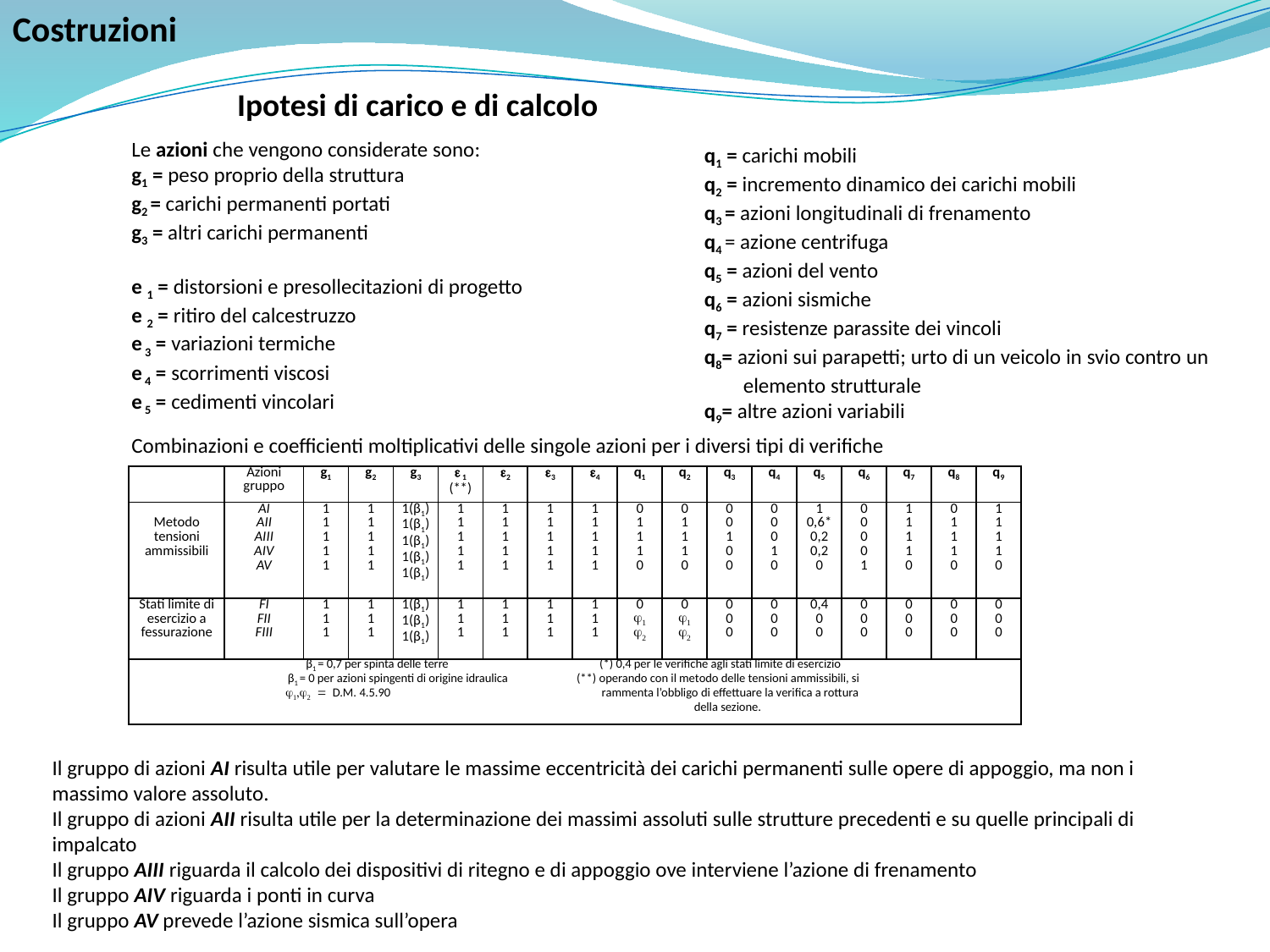

Costruzioni
Ipotesi di carico e di calcolo
Le azioni che vengono considerate sono:
g1 = peso proprio della struttura
g2 = carichi permanenti portati
g3 = altri carichi permanenti

e 1 = distorsioni e presollecitazioni di progetto
e 2 = ritiro del calcestruzzo
e 3 = variazioni termiche
e 4 = scorrimenti viscosi
e 5 = cedimenti vincolari

q1 = carichi mobili
q2 = incremento dinamico dei carichi mobili
q3 = azioni longitudinali di frenamento
q4 = azione centrifuga
q5 = azioni del vento
q6 = azioni sismiche
q7 = resistenze parassite dei vincoli
q8= azioni sui parapetti; urto di un veicolo in svio contro un
        elemento strutturale
q9= altre azioni variabili
Combinazioni e coefficienti moltiplicativi delle singole azioni per i diversi tipi di verifiche

|  | Azioni gruppo | g1 | g2 | g3 | ε 1 (\*\*) | ε2 | ε3 | ε4 | q1 | q2 | q3 | q4 | q5 | q6 | q7 | q8 | q9 |
| --- | --- | --- | --- | --- | --- | --- | --- | --- | --- | --- | --- | --- | --- | --- | --- | --- | --- |
| Metodo tensioni ammissibili | AI AII AIII AIV AV | 1 1 1 1 1 | 1 1 1 1 1 | 1(β1) 1(β1) 1(β1) 1(β1) 1(β1) | 1 1 1 1 1 | 1 1 1 1 1 | 1 1 1 1 1 | 1 1 1 1 1 | 0 1 1 1 0 | 0 1 1 1 0 | 0 0 1 0 0 | 0 0 0 1 0 | 1 0,6\* 0,2 0,2 0 | 0 0 0 0 1 | 1 1 1 1 0 | 0 1 1 1 0 | 1 1 1 1 0 |
| Stati limite di esercizio a fessurazione | FI FII FIII | 1 1 1 | 1 1 1 | 1(β1) 1(β1) 1(β1) | 1 1 1 | 1 1 1 | 1 1 1 | 1 1 1 | 0 ϕ1 ϕ2 | 0 ϕ1 ϕ2 | 0 0 0 | 0 0 0 | 0,4 0 0 | 0 0 0 | 0 0 0 | 0 0 0 | 0 0 0 |
| β1 = 0,7 per spinta delle terre (\*) 0,4 per le verifiche agli stati limite di esercizio β1 = 0 per azioni spingenti di origine idraulica (\*\*) operando con il metodo delle tensioni ammissibili, si ϕ1,ϕ2 = D.M. 4.5.90 rammenta l’obbligo di effettuare la verifica a rottura della sezione. |  |  |  |  |  |  |  |  |  |  |  |  |  |  |  |  |  |
Il gruppo di azioni AI risulta utile per valutare le massime eccentricità dei carichi permanenti sulle opere di appoggio, ma non i massimo valore assoluto.
Il gruppo di azioni AII risulta utile per la determinazione dei massimi assoluti sulle strutture precedenti e su quelle principali di impalcato
Il gruppo AIII riguarda il calcolo dei dispositivi di ritegno e di appoggio ove interviene l’azione di frenamento
Il gruppo AIV riguarda i ponti in curva
Il gruppo AV prevede l’azione sismica sull’opera